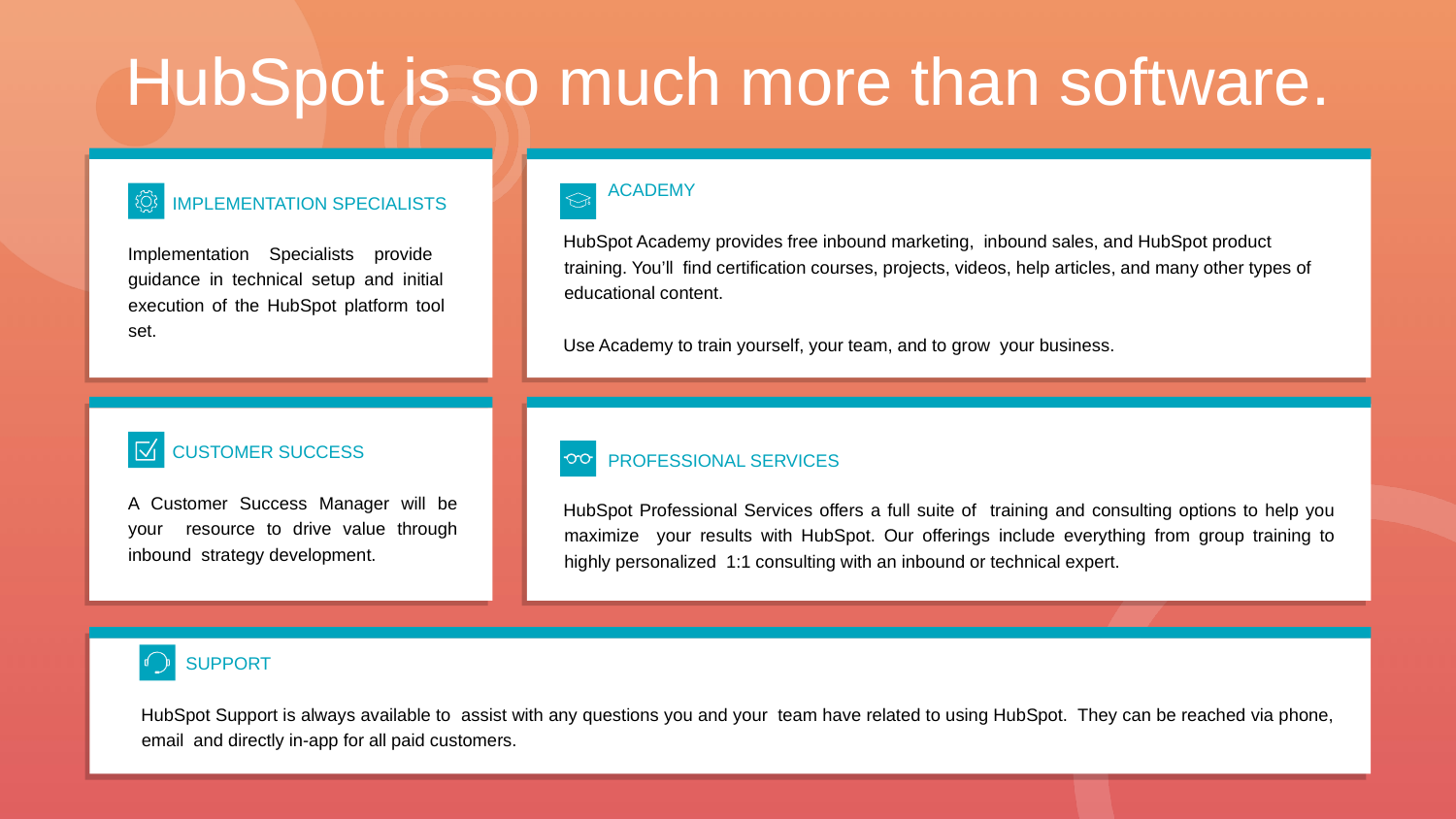

HubSpot is so much more than software.

ACADEMY

HubSpot Academy provides free inbound marketing,  inbound sales, and HubSpot product training. You’ll  find certification courses, projects, videos, help articles, and many other types of educational content.

Use Academy to train yourself, your team, and to grow  your business.

IMPLEMENTATION SPECIALISTS

Implementation Specialists provide  guidance in technical setup and initial  execution of the HubSpot platform tool  set.

CUSTOMER SUCCESS

A Customer Success Manager will be your  resource to drive value through inbound  strategy development.

PROFESSIONAL SERVICES

HubSpot Professional Services offers a full suite of  training and consulting options to help you maximize  your results with HubSpot. Our offerings include everything from group training to highly personalized  1:1 consulting with an inbound or technical expert.

SUPPORT

HubSpot Support is always available to  assist with any questions you and your  team have related to using HubSpot.  They can be reached via phone, email  and directly in-app for all paid customers.